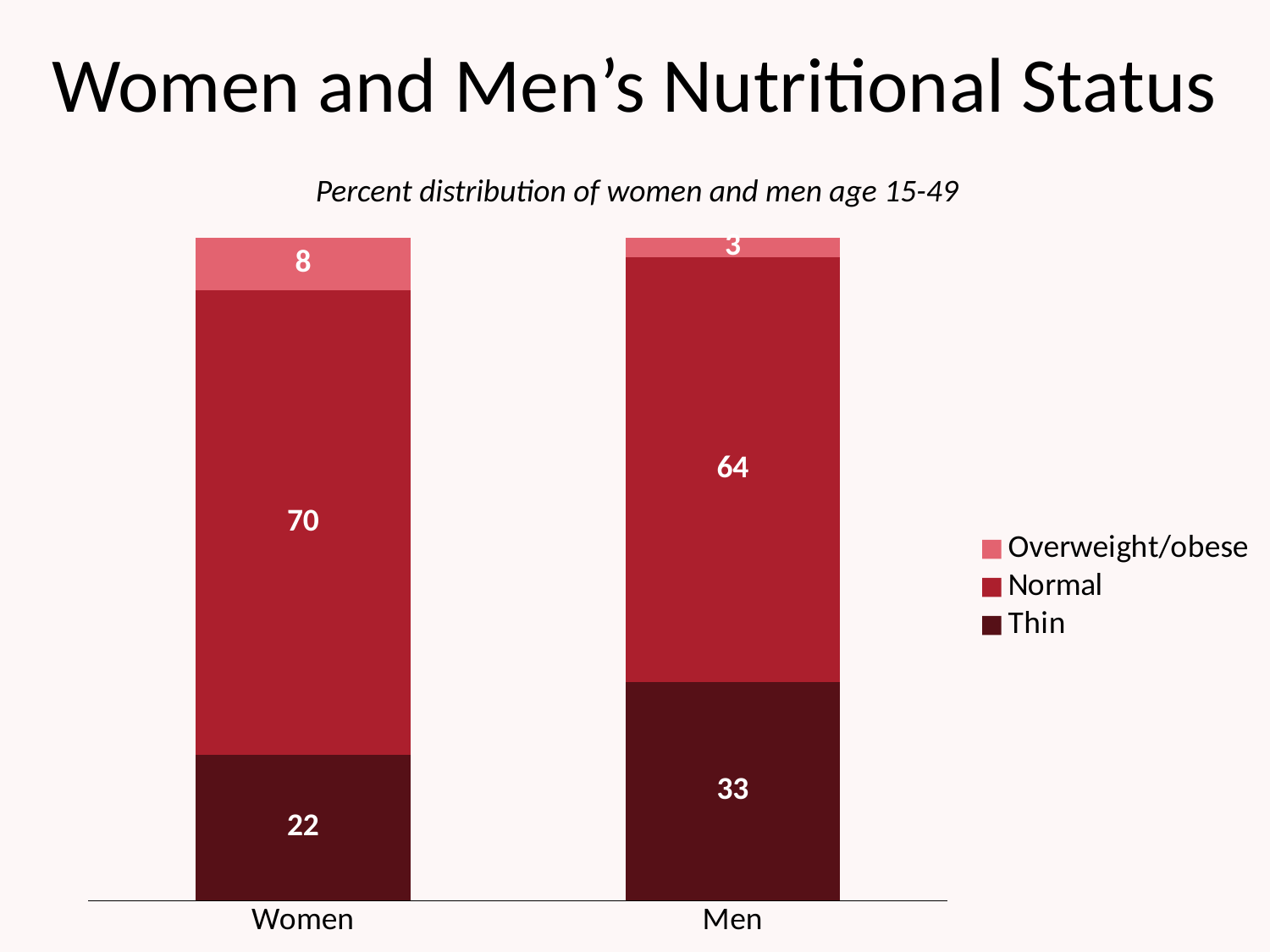

# Women and Men’s Nutritional Status
Percent distribution of women and men age 15-49

### Chart

| Category | Thin | Normal | Overweight/obese |
|---|---|---|---|
| Women | 22.0 | 70.0 | 8.0 |
| Men | 33.0 | 64.0 | 3.0 |